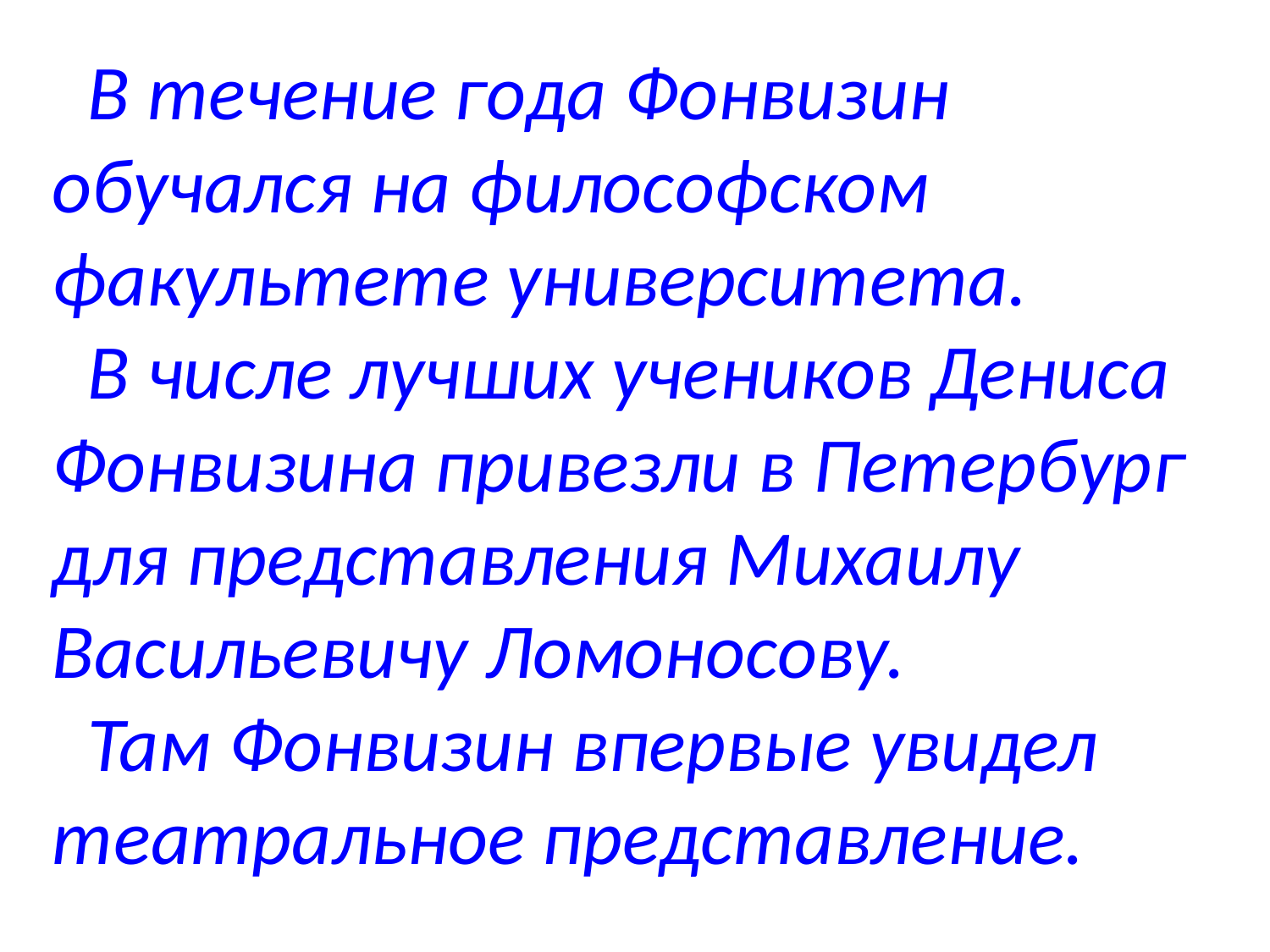

В течение года Фонвизин обучался на философском факультете университета.
  В числе лучших учеников Дениса Фонвизина привезли в Петербург для представления Михаилу Васильевичу Ломоносову.
  Там Фонвизин впервые увидел театральное представление.